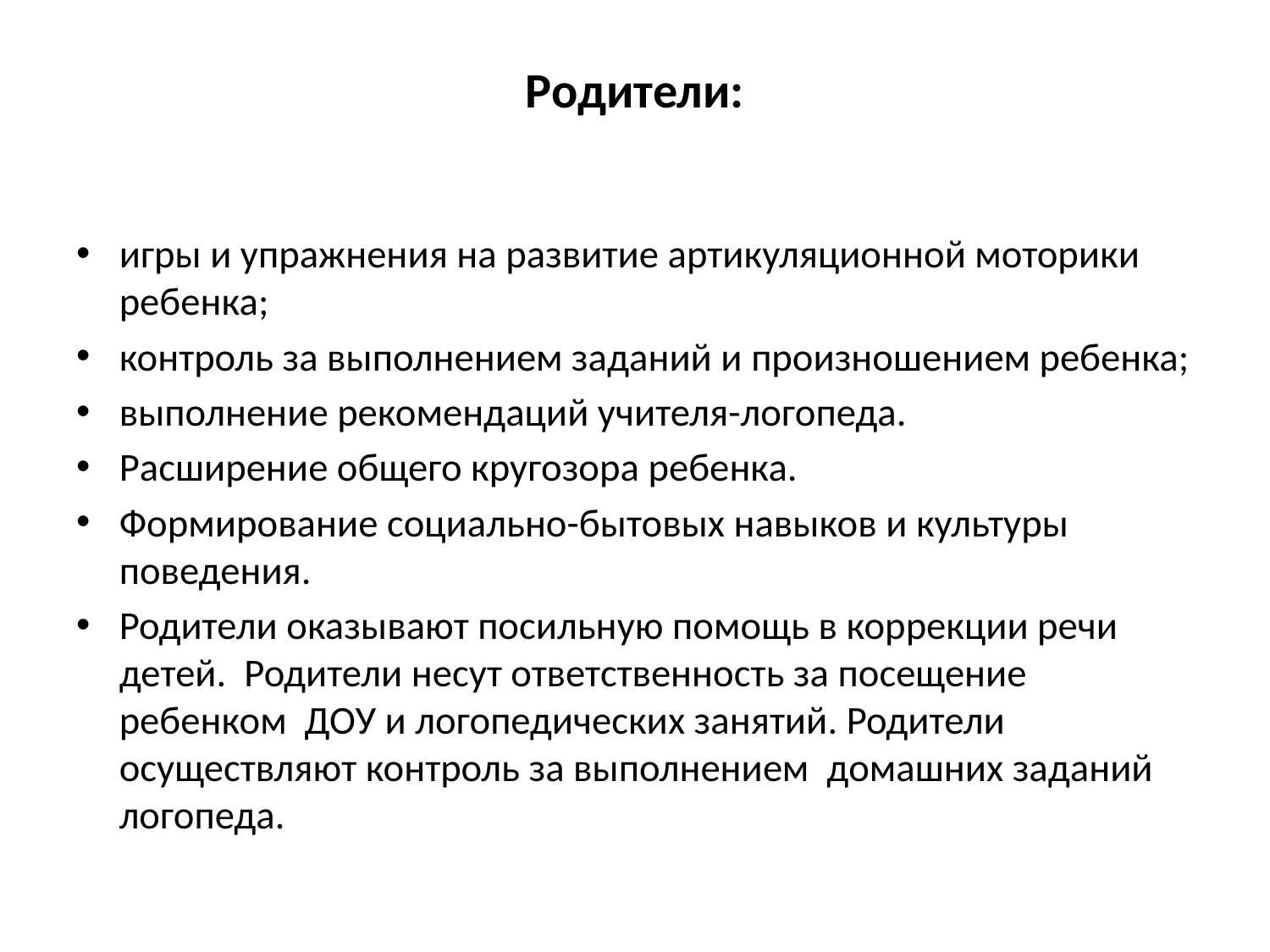

# Родители:
игры и упражнения на развитие артикуляционной моторики ребенка;
контроль за выполнением заданий и произношением ребенка;
выполнение рекомендаций учителя-логопеда.
Расширение общего кругозора ребенка.
Формирование социально-бытовых навыков и культуры поведения.
Родители оказывают посильную помощь в коррекции речи детей.  Родители несут ответственность за посещение ребенком  ДОУ и логопедических занятий. Родители осуществляют контроль за выполнением  домашних заданий логопеда.